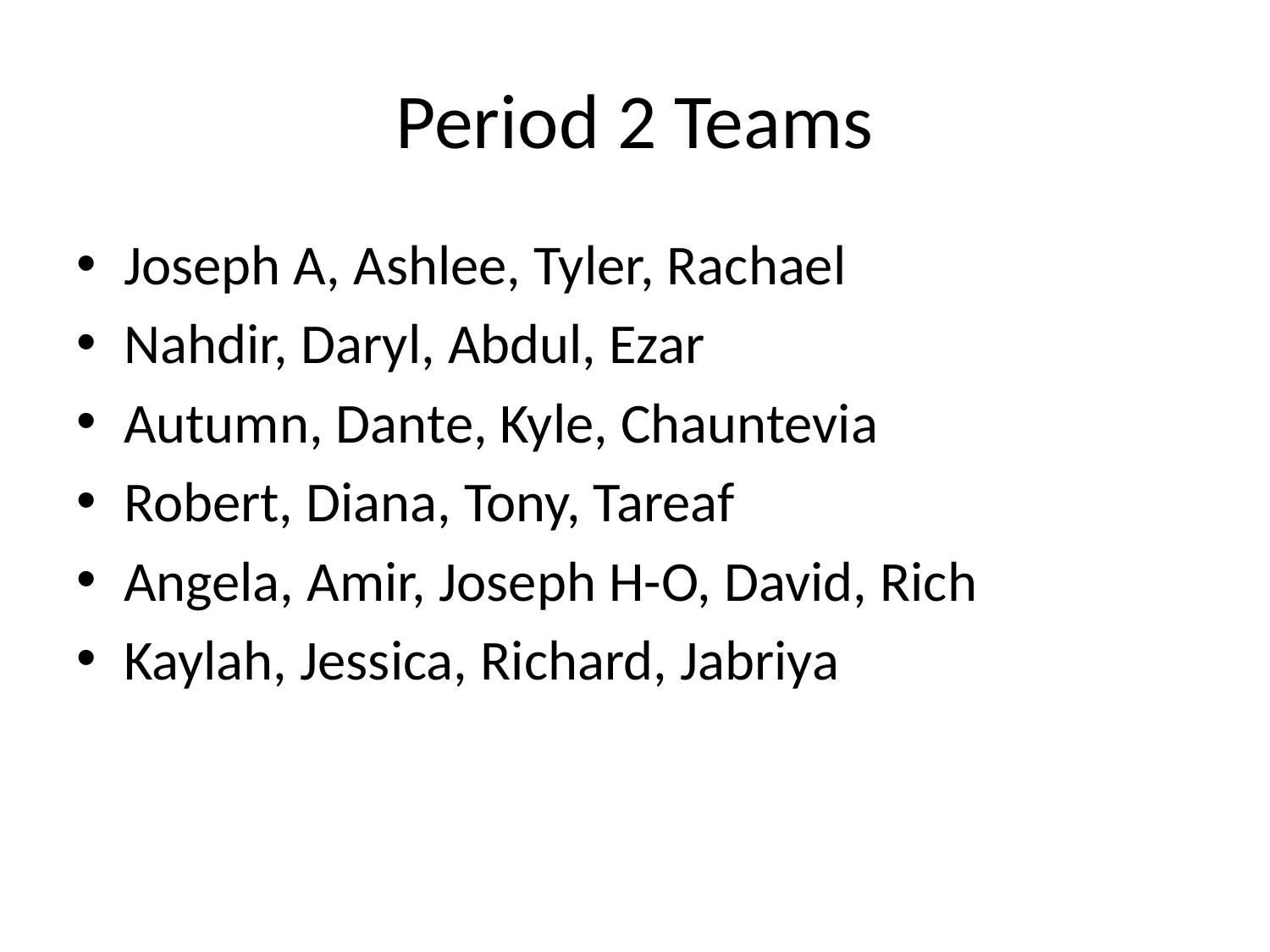

# Period 2 Teams
Joseph A, Ashlee, Tyler, Rachael
Nahdir, Daryl, Abdul, Ezar
Autumn, Dante, Kyle, Chauntevia
Robert, Diana, Tony, Tareaf
Angela, Amir, Joseph H-O, David, Rich
Kaylah, Jessica, Richard, Jabriya